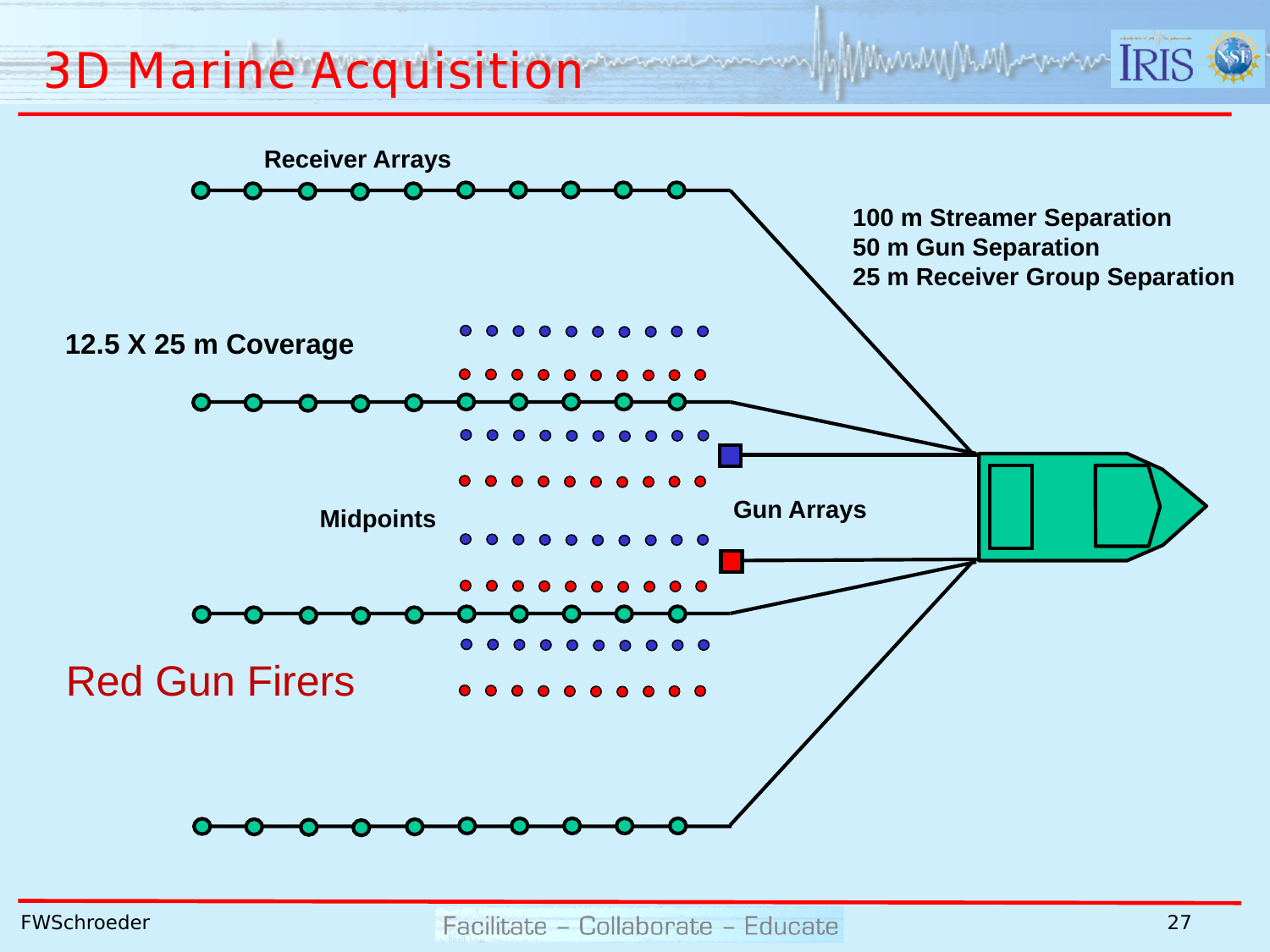

# 3D Marine Acquisition
Receiver Arrays

100 m Streamer Separation
50 m Gun Separation
25 m Receiver Group Separation

12.5 X 25 m Coverage

Gun Arrays
Midpoints

Red Gun Firers